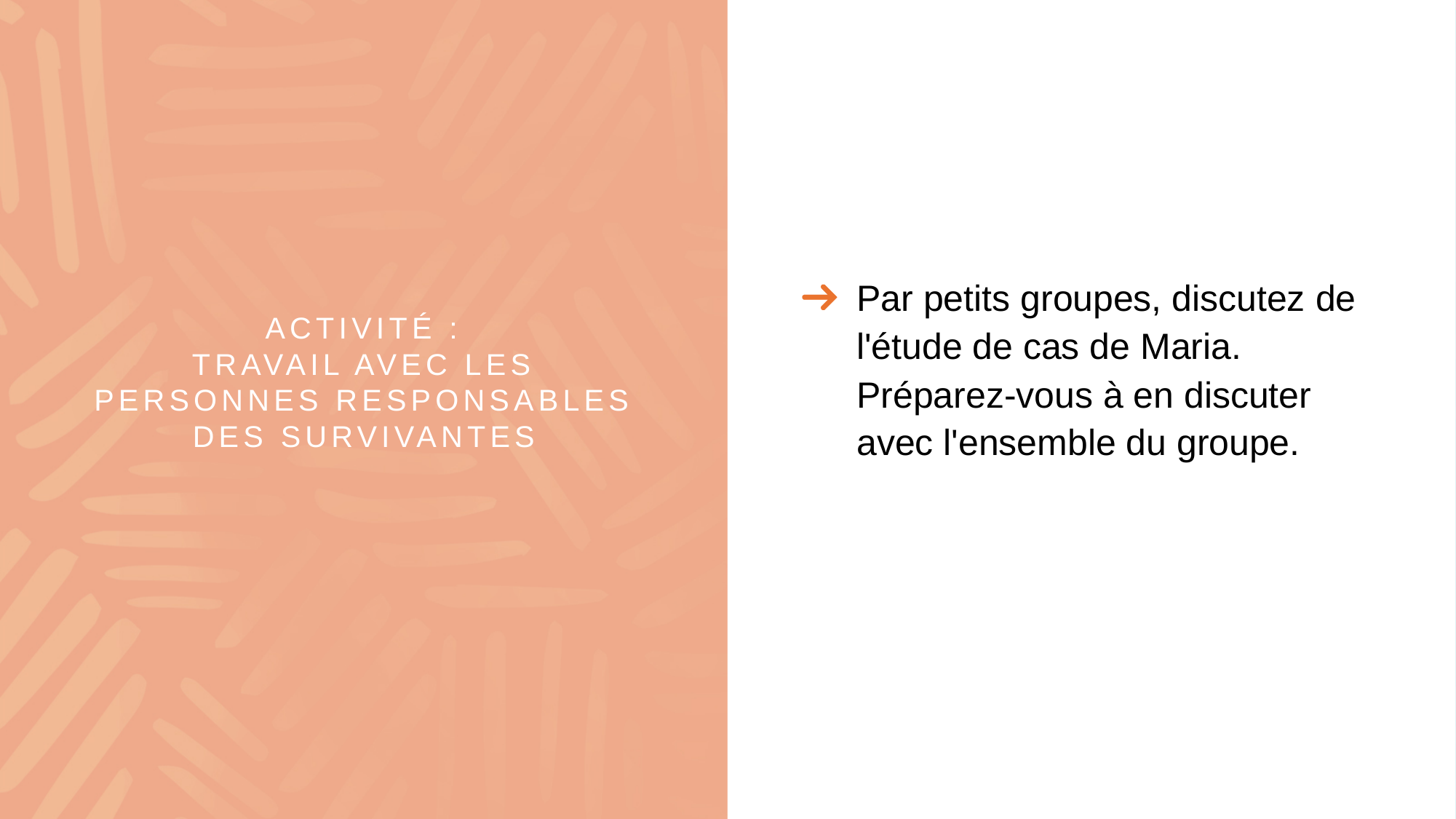

Par petits groupes, discutez de l'étude de cas de Maria.  Préparez-vous à en discuter avec l'ensemble du groupe.

Activité :
Travail avec les personnes responsables des survivantes